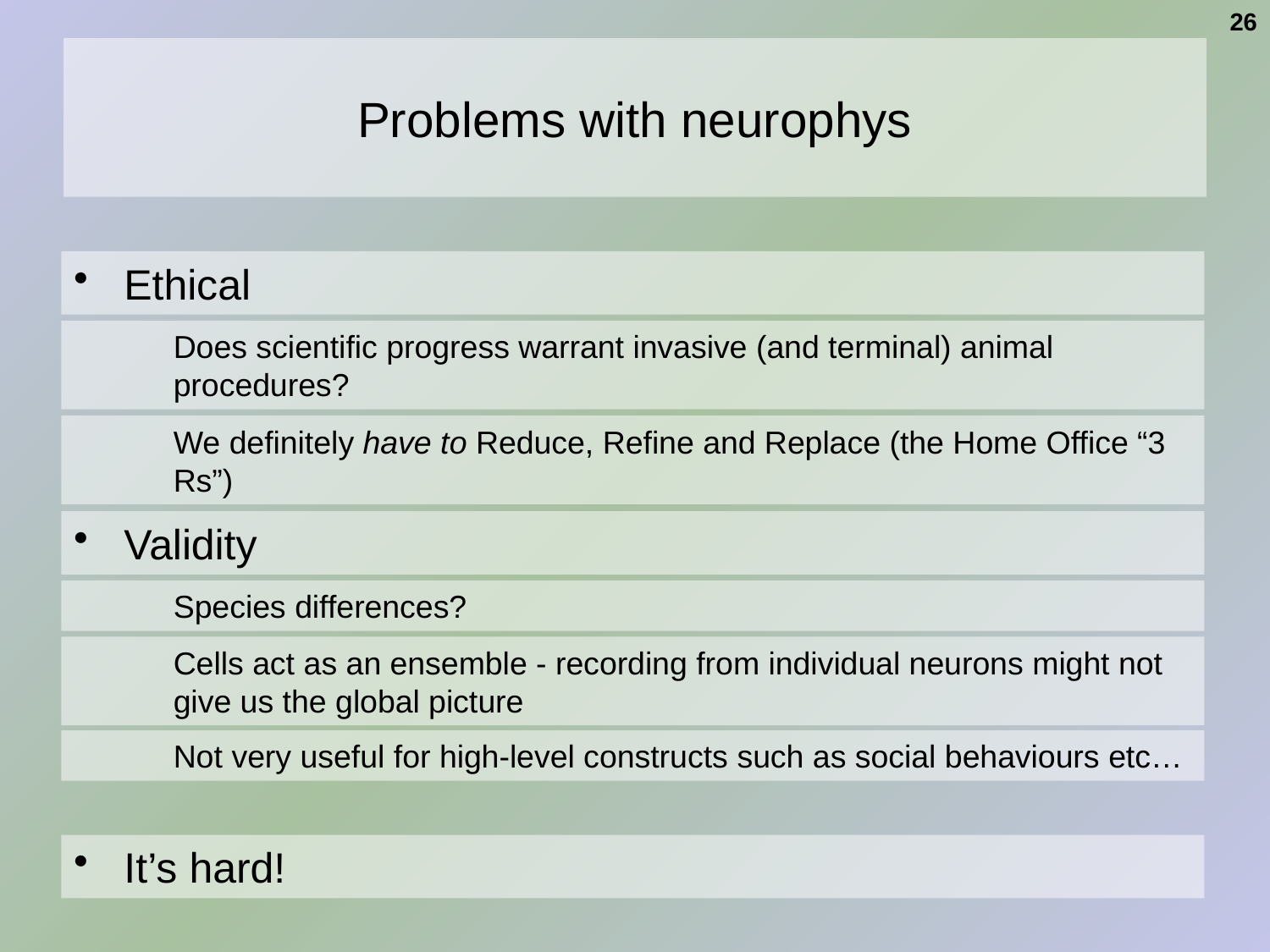

26
# Problems with neurophys
Ethical
Does scientific progress warrant invasive (and terminal) animal procedures?
We definitely have to Reduce, Refine and Replace (the Home Office “3 Rs”)
Validity
Species differences?
Cells act as an ensemble - recording from individual neurons might not give us the global picture
Not very useful for high-level constructs such as social behaviours etc…
It’s hard!